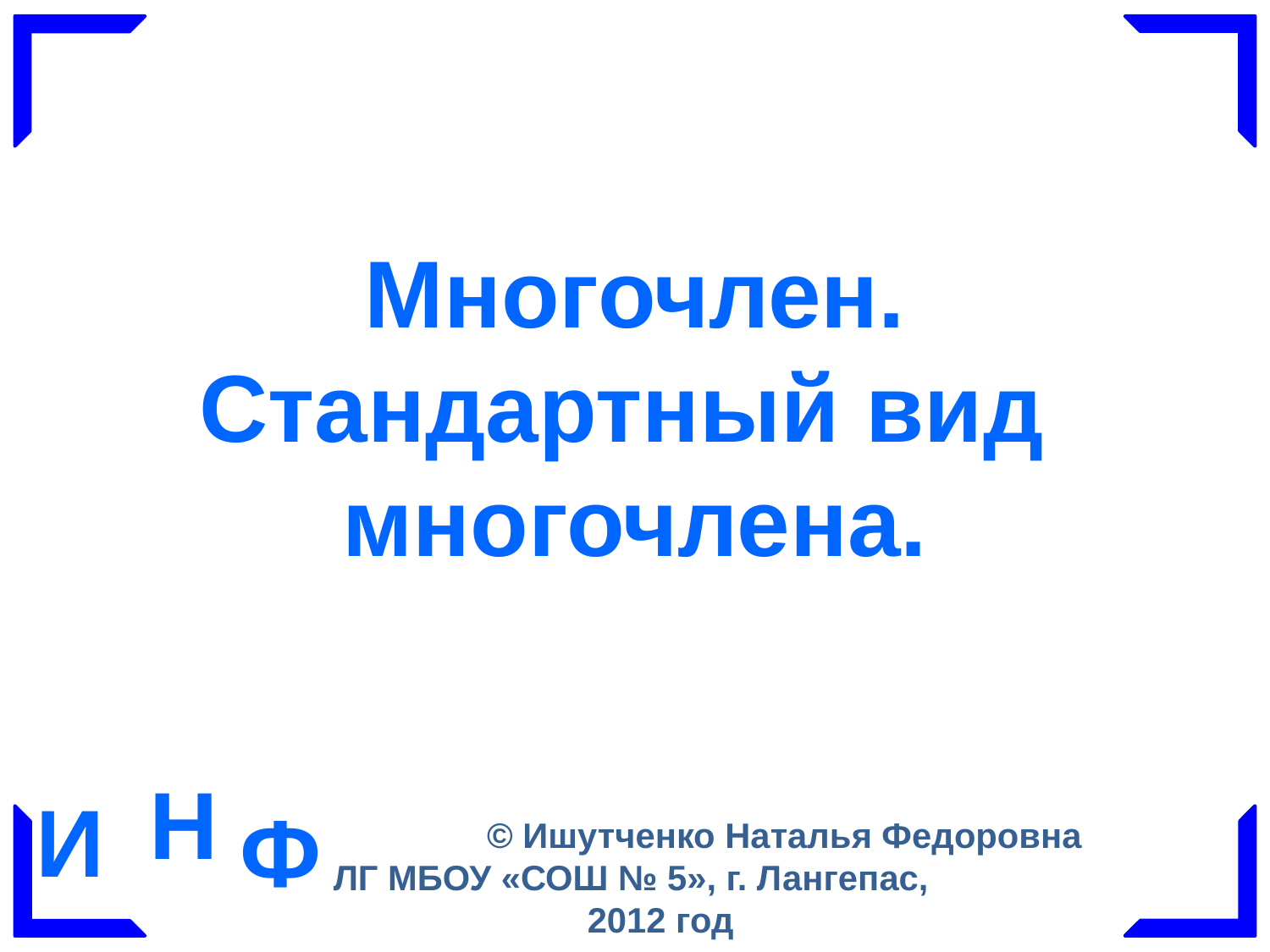

Многочлен.
Стандартный вид
многочлена.
Н
И
Ф

© Ишутченко Наталья Федоровна
	ЛГ МБОУ «СОШ № 5», г. Лангепас,
			2012 год